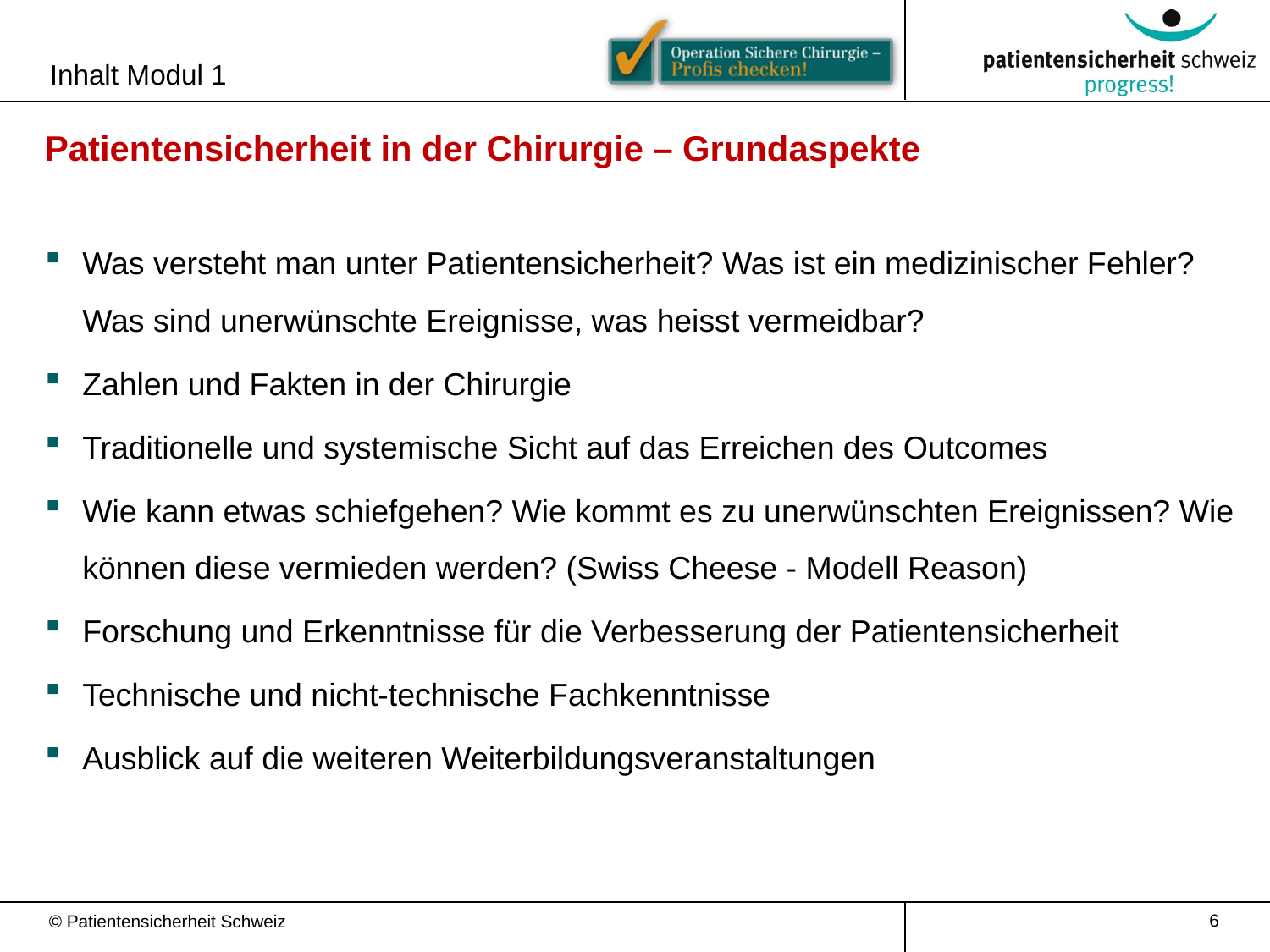

Inhalt Modul 1
Patientensicherheit in der Chirurgie – Grundaspekte

Was versteht man unter Patientensicherheit? Was ist ein medizinischer Fehler? Was sind unerwünschte Ereignisse, was heisst vermeidbar?
Zahlen und Fakten in der Chirurgie
Traditionelle und systemische Sicht auf das Erreichen des Outcomes
Wie kann etwas schiefgehen? Wie kommt es zu unerwünschten Ereignissen? Wie können diese vermieden werden? (Swiss Cheese - Modell Reason)
Forschung und Erkenntnisse für die Verbesserung der Patientensicherheit
Technische und nicht-technische Fachkenntnisse
Ausblick auf die weiteren Weiterbildungsveranstaltungen

6
© Patientensicherheit Schweiz